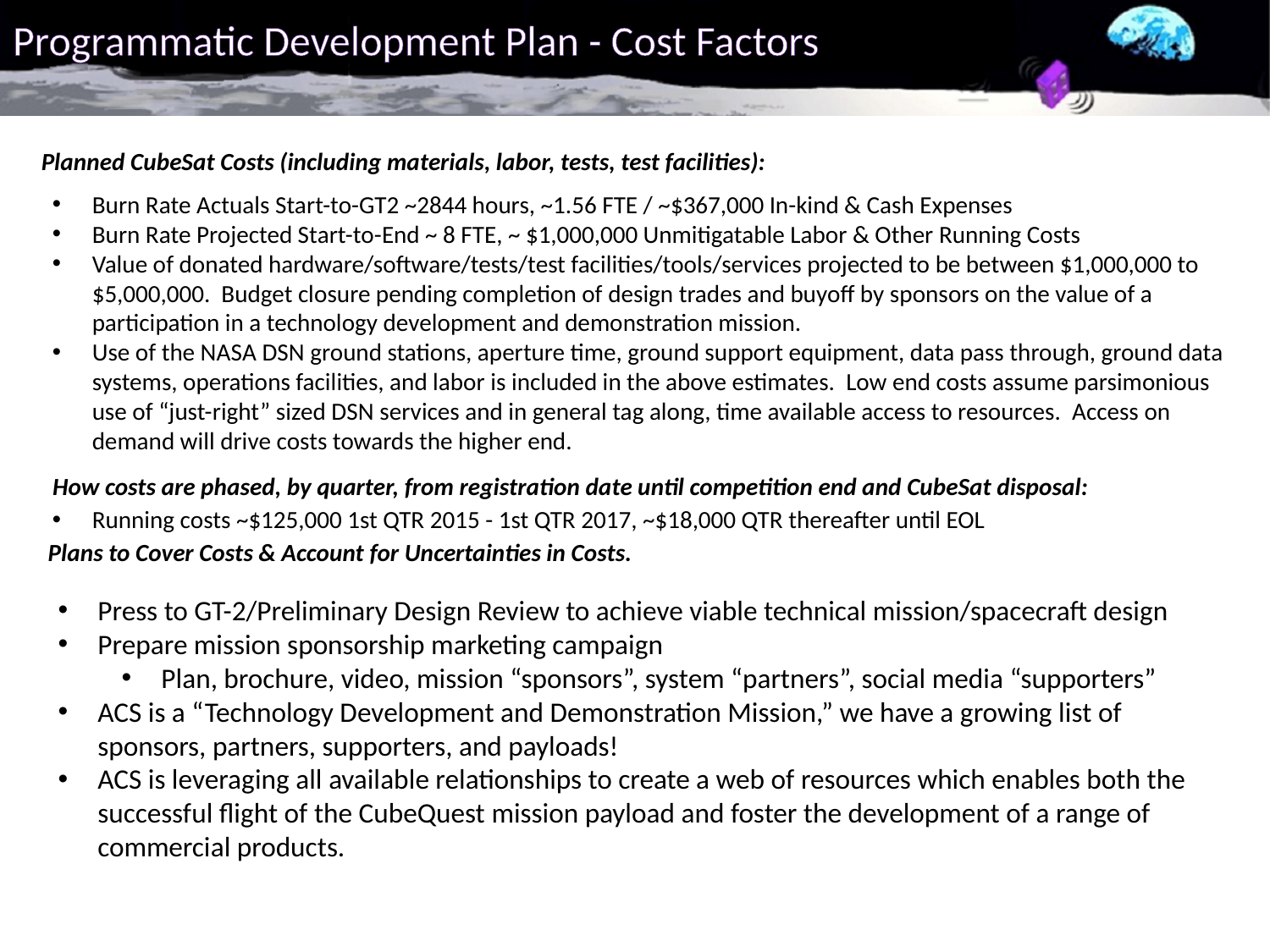

# Programmatic Development Plan - Cost Factors
Planned CubeSat Costs (including materials, labor, tests, test facilities):
Burn Rate Actuals Start-to-GT2 ~2844 hours, ~1.56 FTE / ~$367,000 In-kind & Cash Expenses
Burn Rate Projected Start-to-End ~ 8 FTE, ~ $1,000,000 Unmitigatable Labor & Other Running Costs
Value of donated hardware/software/tests/test facilities/tools/services projected to be between $1,000,000 to $5,000,000.  Budget closure pending completion of design trades and buyoff by sponsors on the value of a participation in a technology development and demonstration mission.
Use of the NASA DSN ground stations, aperture time, ground support equipment, data pass through, ground data systems, operations facilities, and labor is included in the above estimates.  Low end costs assume parsimonious use of “just-right” sized DSN services and in general tag along, time available access to resources.  Access on demand will drive costs towards the higher end.
How costs are phased, by quarter, from registration date until competition end and CubeSat disposal:
Running costs ~$125,000 1st QTR 2015 - 1st QTR 2017, ~$18,000 QTR thereafter until EOL
Plans to Cover Costs & Account for Uncertainties in Costs.
Press to GT-2/Preliminary Design Review to achieve viable technical mission/spacecraft design
Prepare mission sponsorship marketing campaign
Plan, brochure, video, mission “sponsors”, system “partners”, social media “supporters”
ACS is a “Technology Development and Demonstration Mission,” we have a growing list of  sponsors, partners, supporters, and payloads!
ACS is leveraging all available relationships to create a web of resources which enables both the successful flight of the CubeQuest mission payload and foster the development of a range of commercial products.